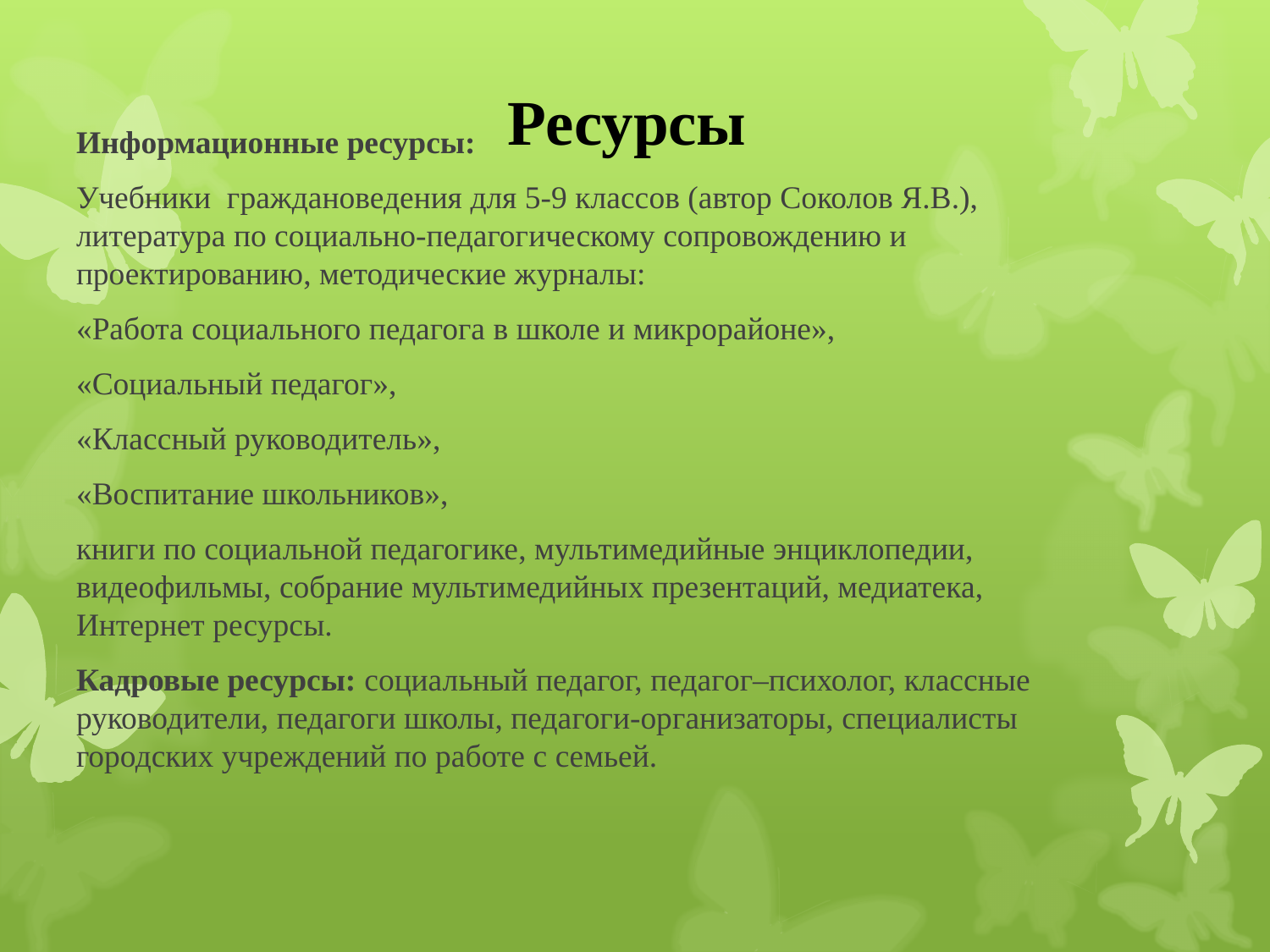

# Ресурсы
Информационные ресурсы:
Учебники  граждановедения для 5-9 классов (автор Соколов Я.В.),  литература по социально-педагогическому сопровождению и проектированию, методические журналы:
«Работа социального педагога в школе и микрорайоне»,
«Социальный педагог»,
«Классный руководитель»,
«Воспитание школьников»,
книги по социальной педагогике, мультимедийные энциклопедии, видеофильмы, собрание мультимедийных презентаций, медиатека, Интернет ресурсы.
Кадровые ресурсы: социальный педагог, педагог–психолог, классные руководители, педагоги школы, педагоги-организаторы, специалисты городских учреждений по работе с семьей.